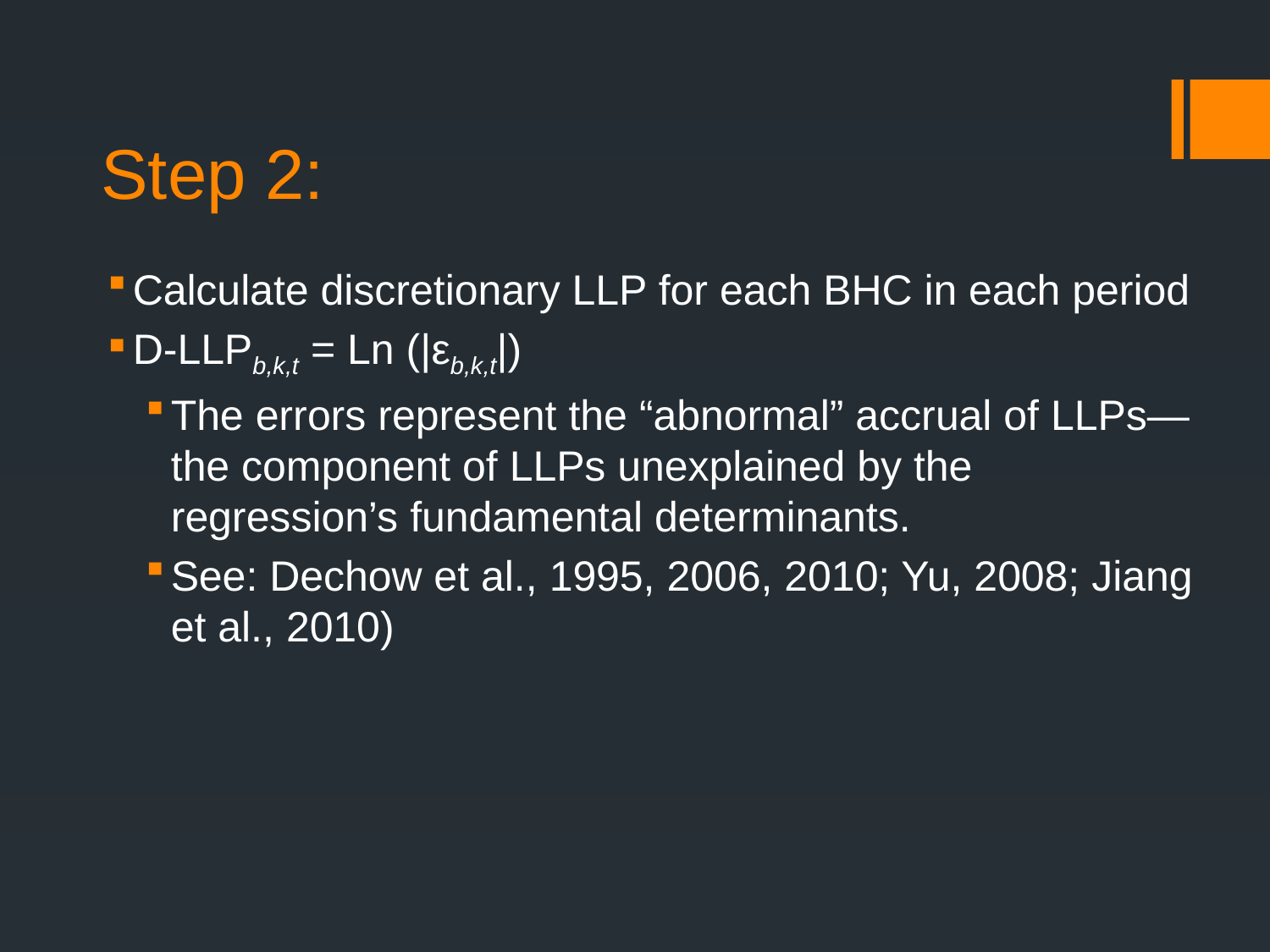

# Step 2:
Calculate discretionary LLP for each BHC in each period
D-LLPb,k,t = Ln (|εb,k,t|)
The errors represent the “abnormal” accrual of LLPs—the component of LLPs unexplained by the regression’s fundamental determinants.
See: Dechow et al., 1995, 2006, 2010; Yu, 2008; Jiang et al., 2010)